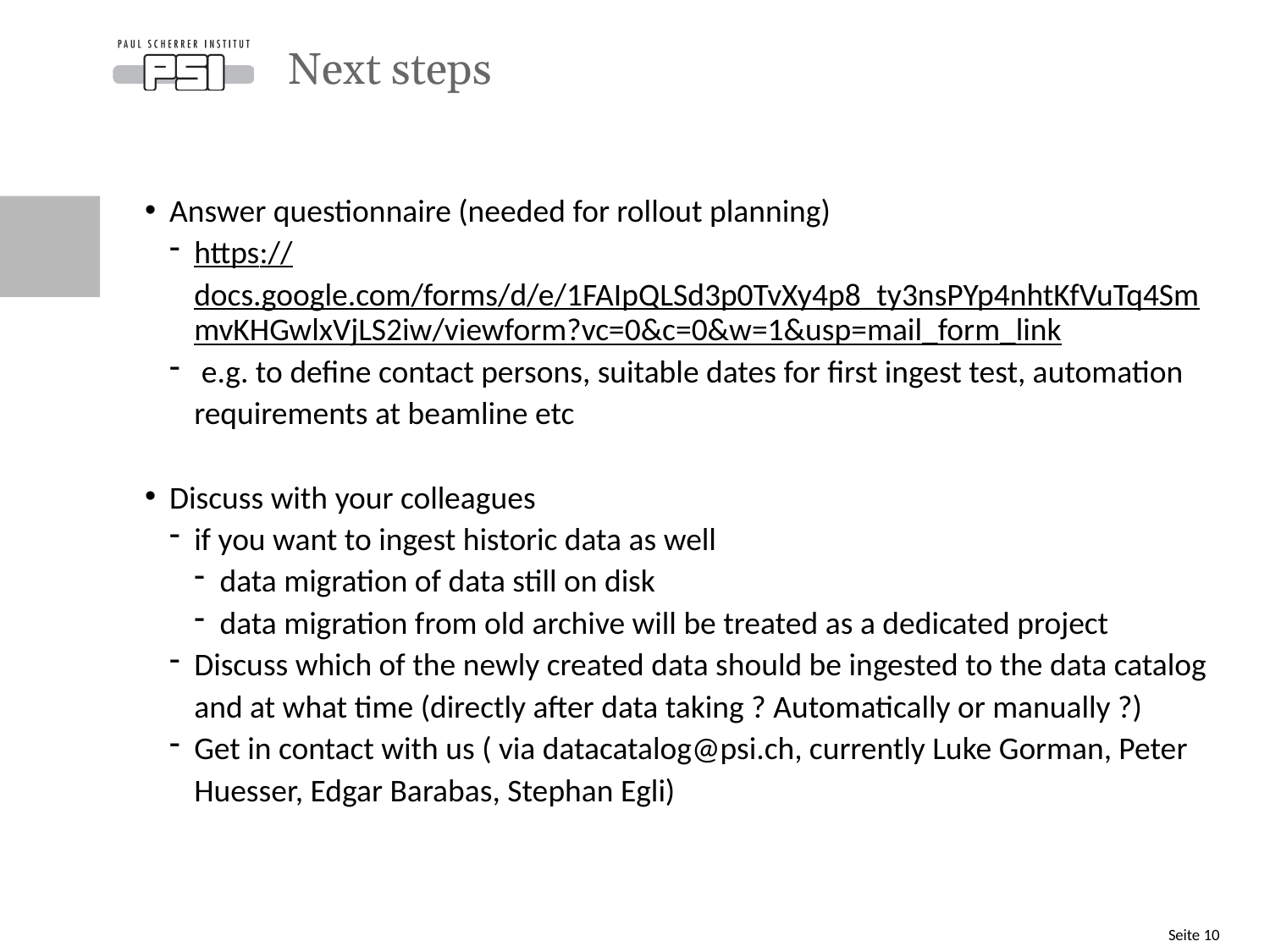

# Next steps
Answer questionnaire (needed for rollout planning)
https://docs.google.com/forms/d/e/1FAIpQLSd3p0TvXy4p8_ty3nsPYp4nhtKfVuTq4SmmvKHGwlxVjLS2iw/viewform?vc=0&c=0&w=1&usp=mail_form_link
 e.g. to define contact persons, suitable dates for first ingest test, automation requirements at beamline etc

Discuss with your colleagues
if you want to ingest historic data as well
data migration of data still on disk
data migration from old archive will be treated as a dedicated project
Discuss which of the newly created data should be ingested to the data catalog and at what time (directly after data taking ? Automatically or manually ?)
Get in contact with us ( via datacatalog@psi.ch, currently Luke Gorman, Peter Huesser, Edgar Barabas, Stephan Egli)
Seite 10